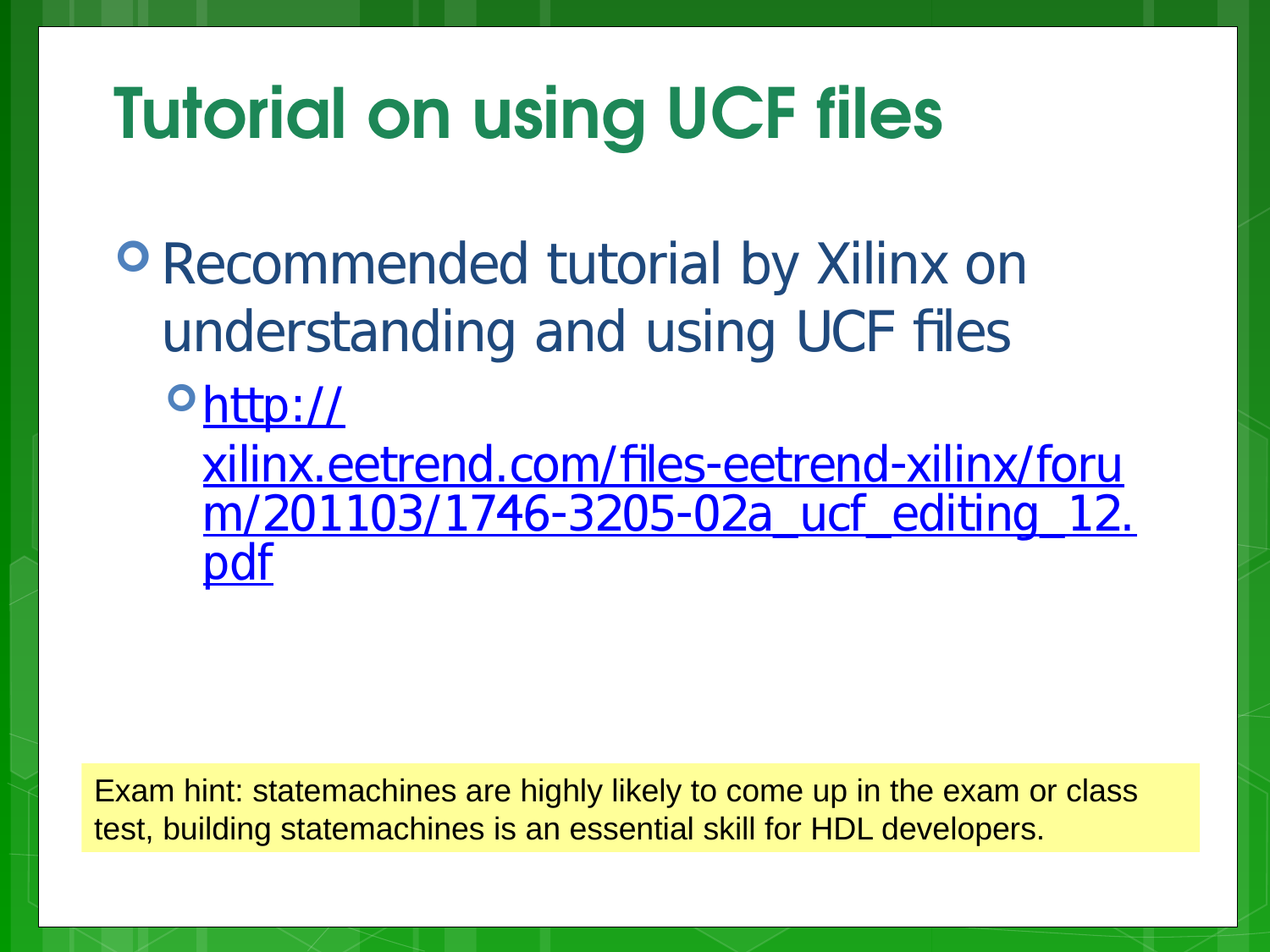

# Tutorial on using UCF files
Recommended tutorial by Xilinx on understanding and using UCF files
http://xilinx.eetrend.com/files-eetrend-xilinx/forum/201103/1746-3205-02a_ucf_editing_12.pdf
Exam hint: statemachines are highly likely to come up in the exam or class test, building statemachines is an essential skill for HDL developers.